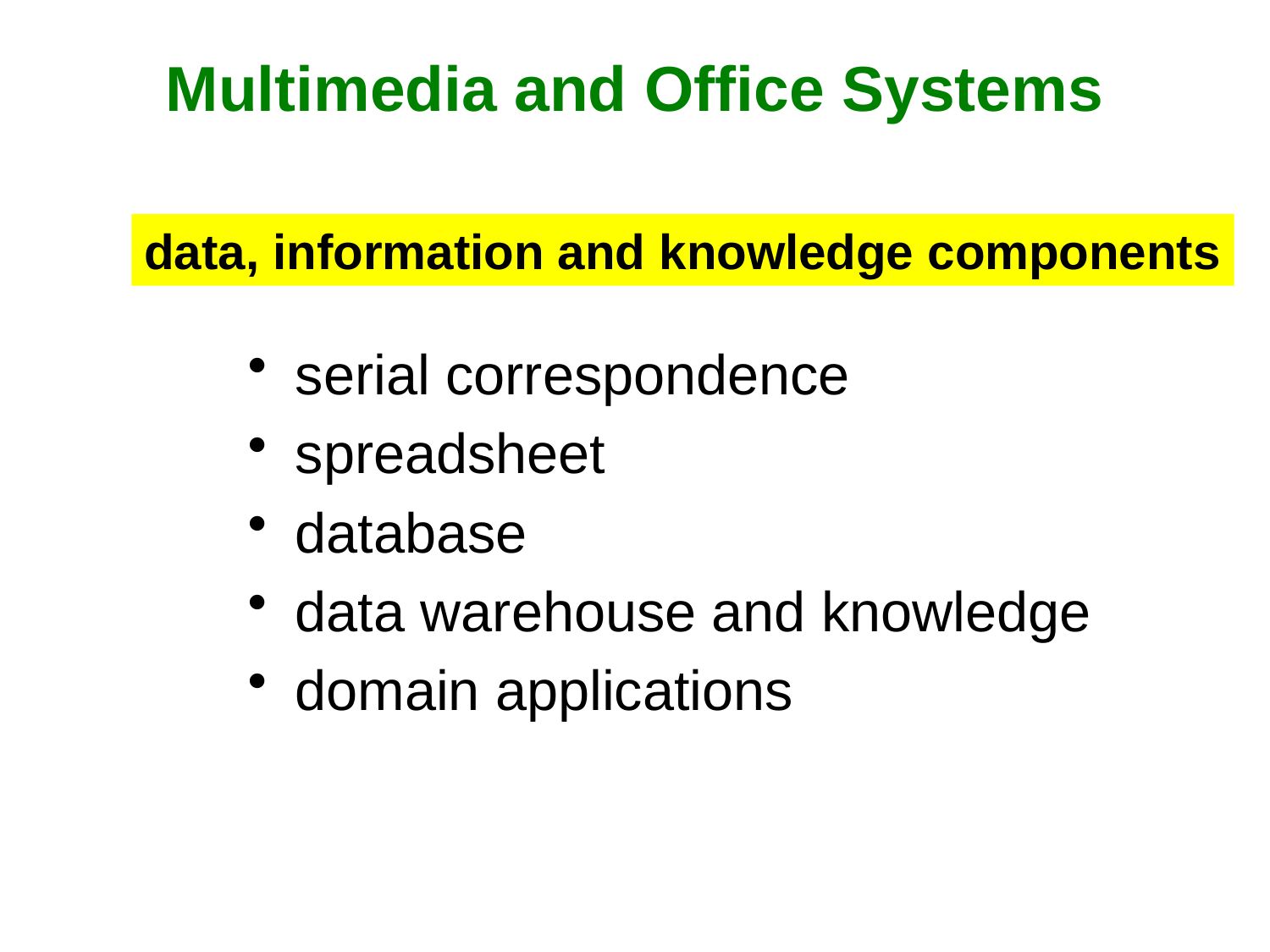

Multimedia and Office Systems
data, information and knowledge components
serial correspondence
spreadsheet
database
data warehouse and knowledge
domain applications